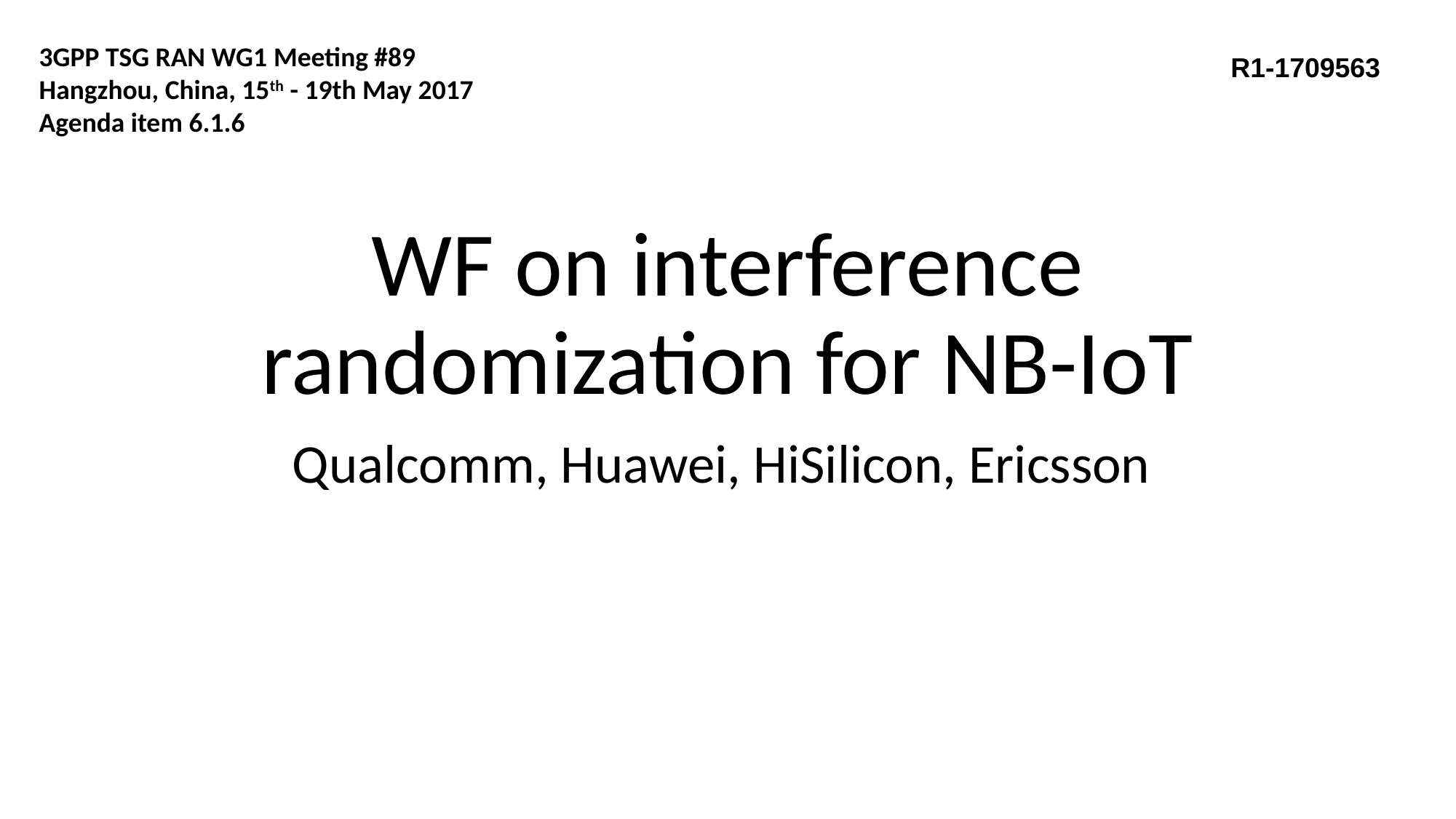

3GPP TSG RAN WG1 Meeting #89
Hangzhou, China, 15th - 19th May 2017
Agenda item 6.1.6
R1-1709563
# WF on interference randomization for NB-IoT
Qualcomm, Huawei, HiSilicon, Ericsson